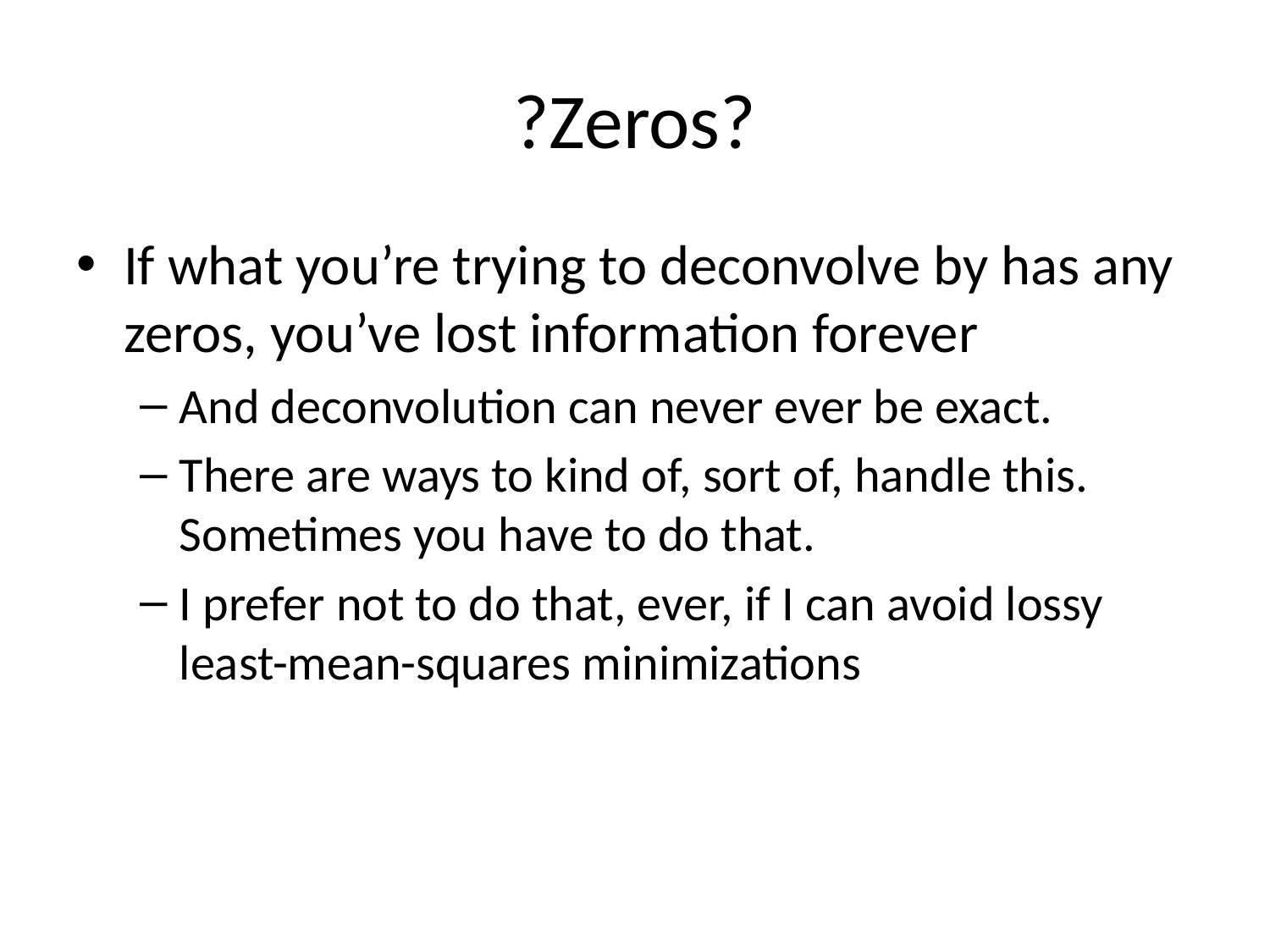

# ?Zeros?
If what you’re trying to deconvolve by has any zeros, you’ve lost information forever
And deconvolution can never ever be exact.
There are ways to kind of, sort of, handle this. Sometimes you have to do that.
I prefer not to do that, ever, if I can avoid lossy least-mean-squares minimizations